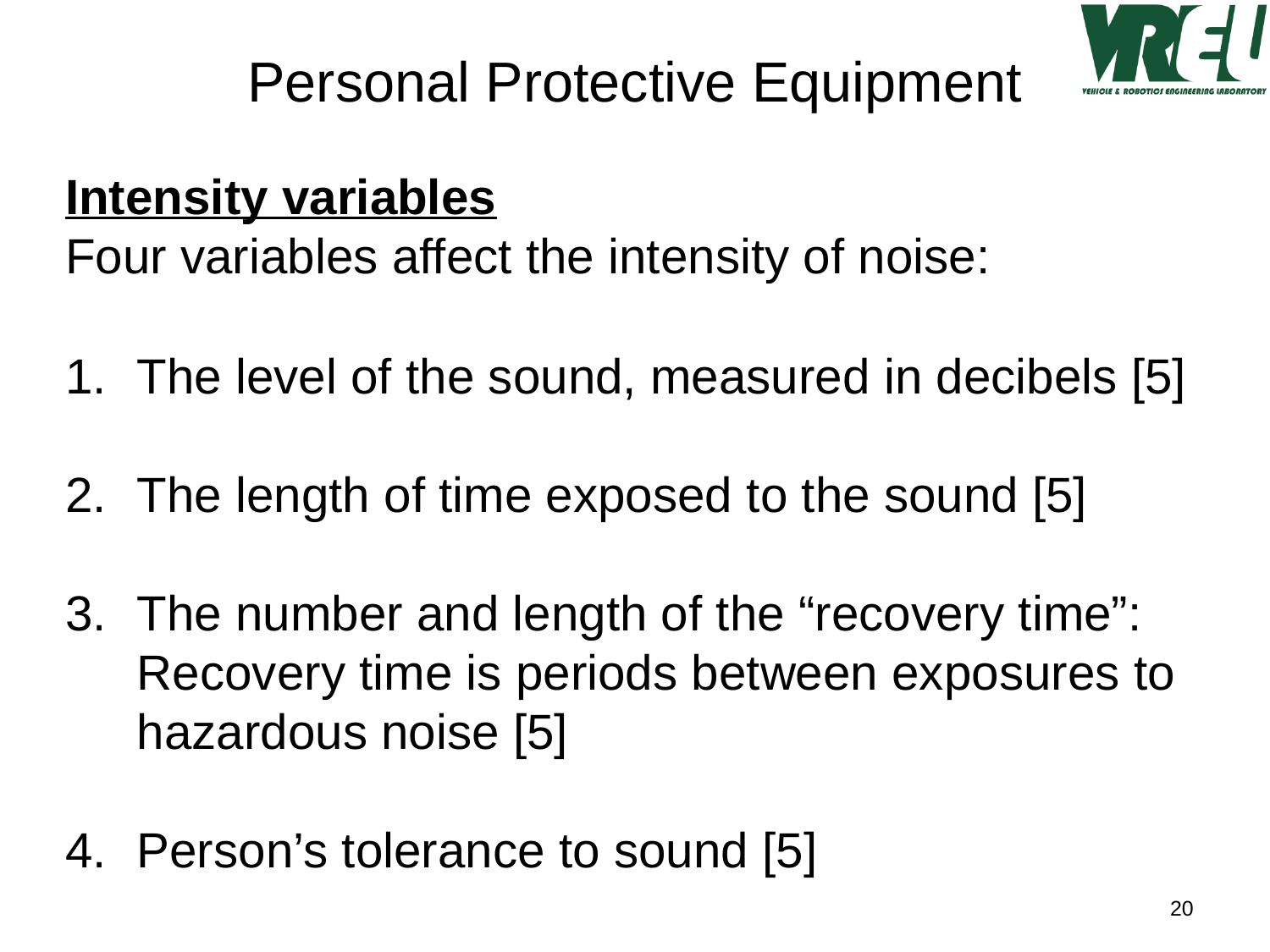

Personal Protective Equipment
Intensity variables
Four variables affect the intensity of noise:
The level of the sound, measured in decibels [5]

The length of time exposed to the sound [5]

The number and length of the “recovery time”: Recovery time is periods between exposures to hazardous noise [5]

Person’s tolerance to sound [5]
20